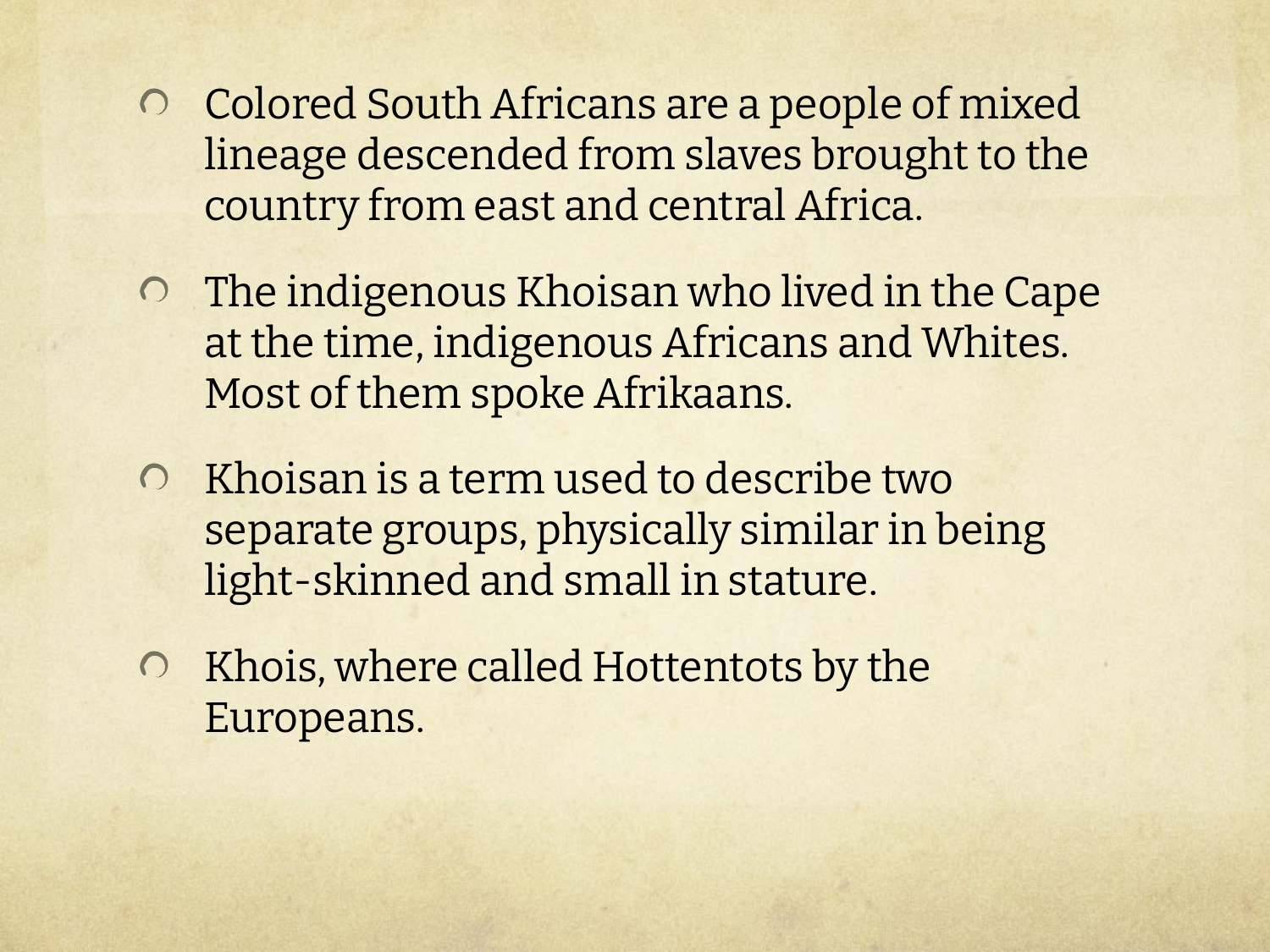

Colored South Africans are a people of mixed lineage descended from slaves brought to the country from east and central Africa.
The indigenous Khoisan who lived in the Cape at the time, indigenous Africans and Whites. Most of them spoke Afrikaans.
Khoisan is a term used to describe two separate groups, physically similar in being light-skinned and small in stature.
Khois, where called Hottentots by the Europeans.